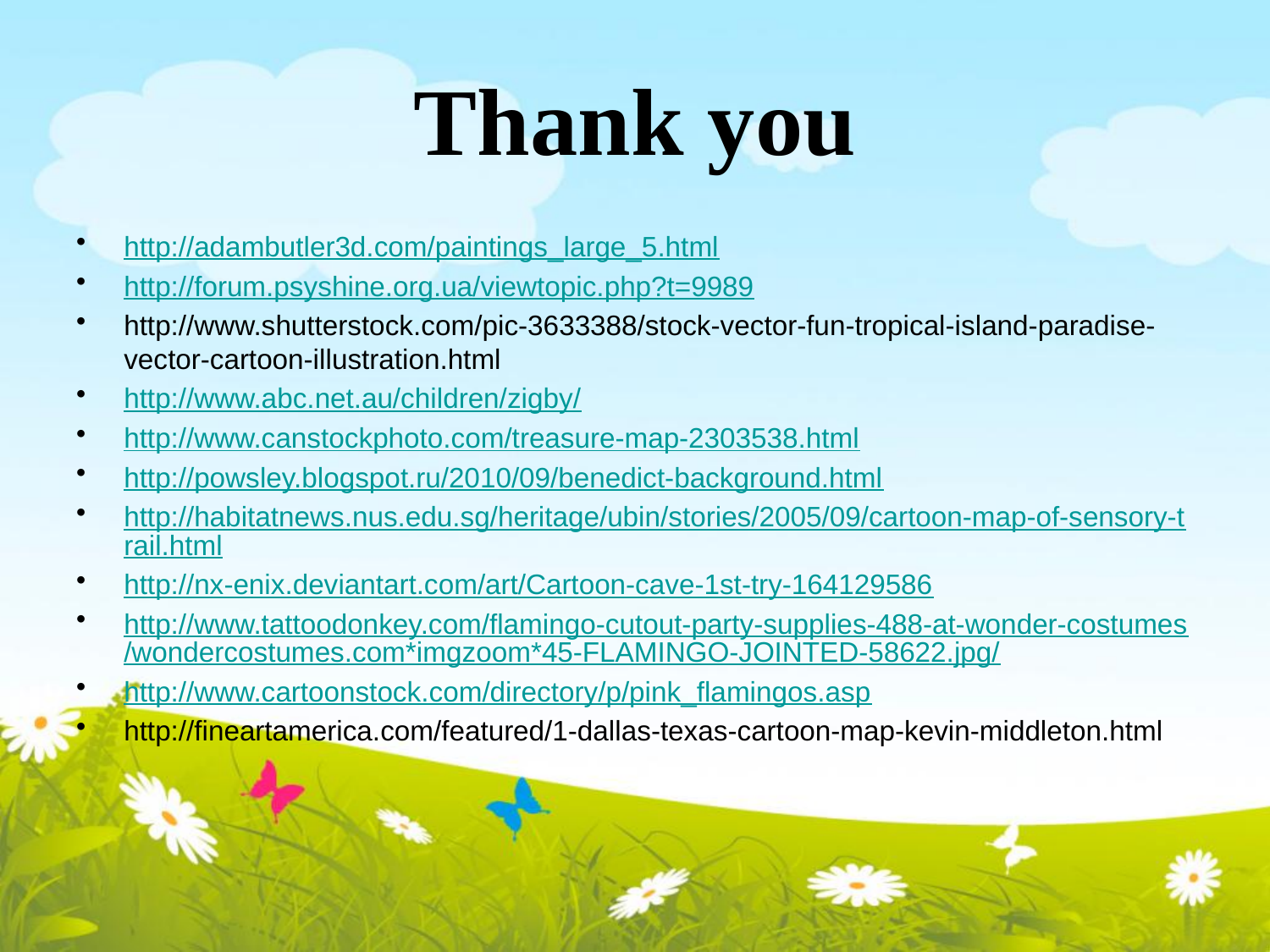

# Thank you
http://adambutler3d.com/paintings_large_5.html
http://forum.psyshine.org.ua/viewtopic.php?t=9989
http://www.shutterstock.com/pic-3633388/stock-vector-fun-tropical-island-paradise-vector-cartoon-illustration.html
http://www.abc.net.au/children/zigby/
http://www.canstockphoto.com/treasure-map-2303538.html
http://powsley.blogspot.ru/2010/09/benedict-background.html
http://habitatnews.nus.edu.sg/heritage/ubin/stories/2005/09/cartoon-map-of-sensory-trail.html
http://nx-enix.deviantart.com/art/Cartoon-cave-1st-try-164129586
http://www.tattoodonkey.com/flamingo-cutout-party-supplies-488-at-wonder-costumes/wondercostumes.com*imgzoom*45-FLAMINGO-JOINTED-58622.jpg/
http://www.cartoonstock.com/directory/p/pink_flamingos.asp
http://fineartamerica.com/featured/1-dallas-texas-cartoon-map-kevin-middleton.html